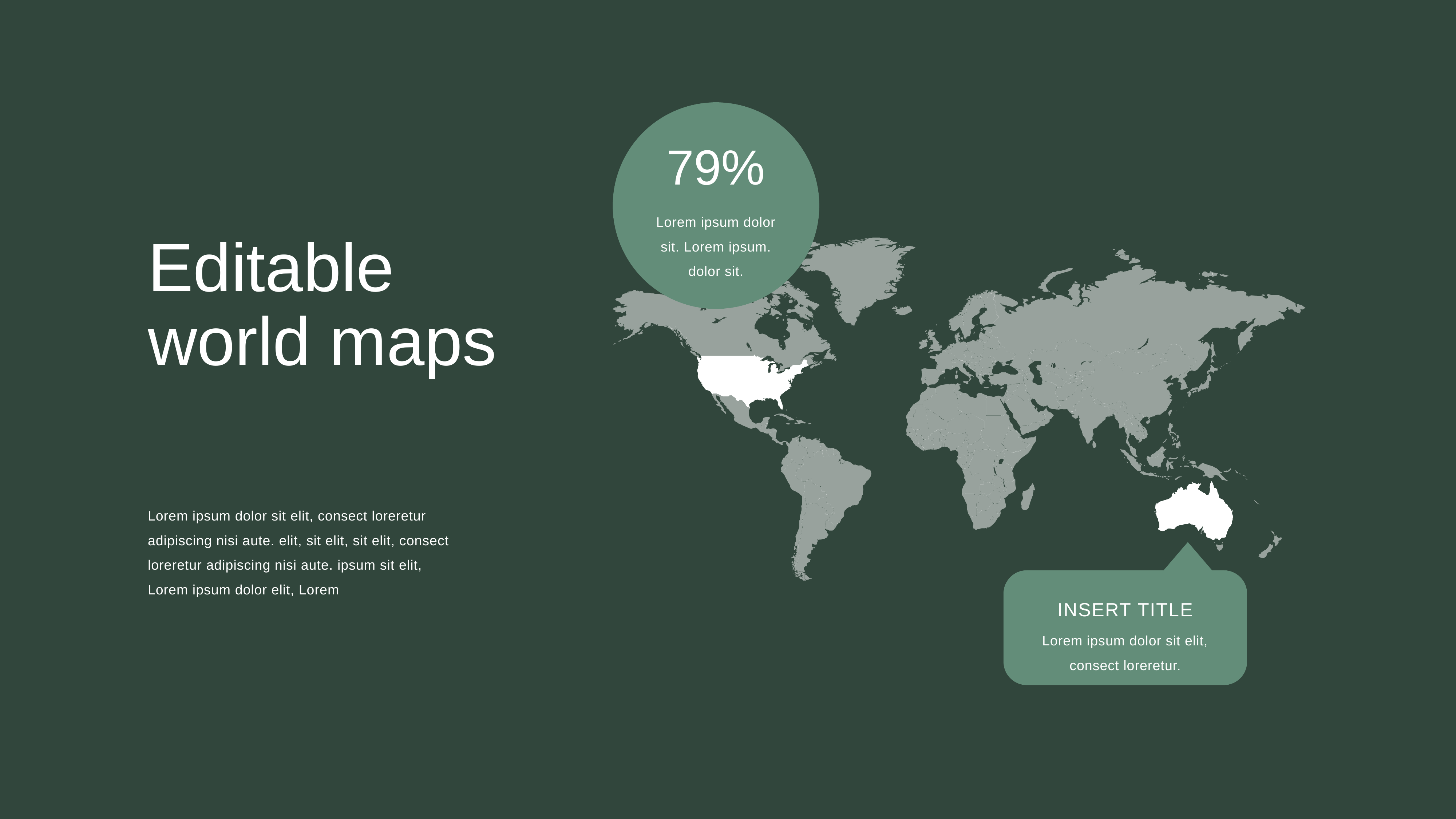

79%
Lorem ipsum dolor sit. Lorem ipsum. dolor sit.
Editable world maps

Lorem ipsum dolor sit elit, consect loreretur adipiscing nisi aute. elit, sit elit, sit elit, consect loreretur adipiscing nisi aute. ipsum sit elit, Lorem ipsum dolor elit, Lorem

INSERT TITLE
Lorem ipsum dolor sit elit, consect loreretur.